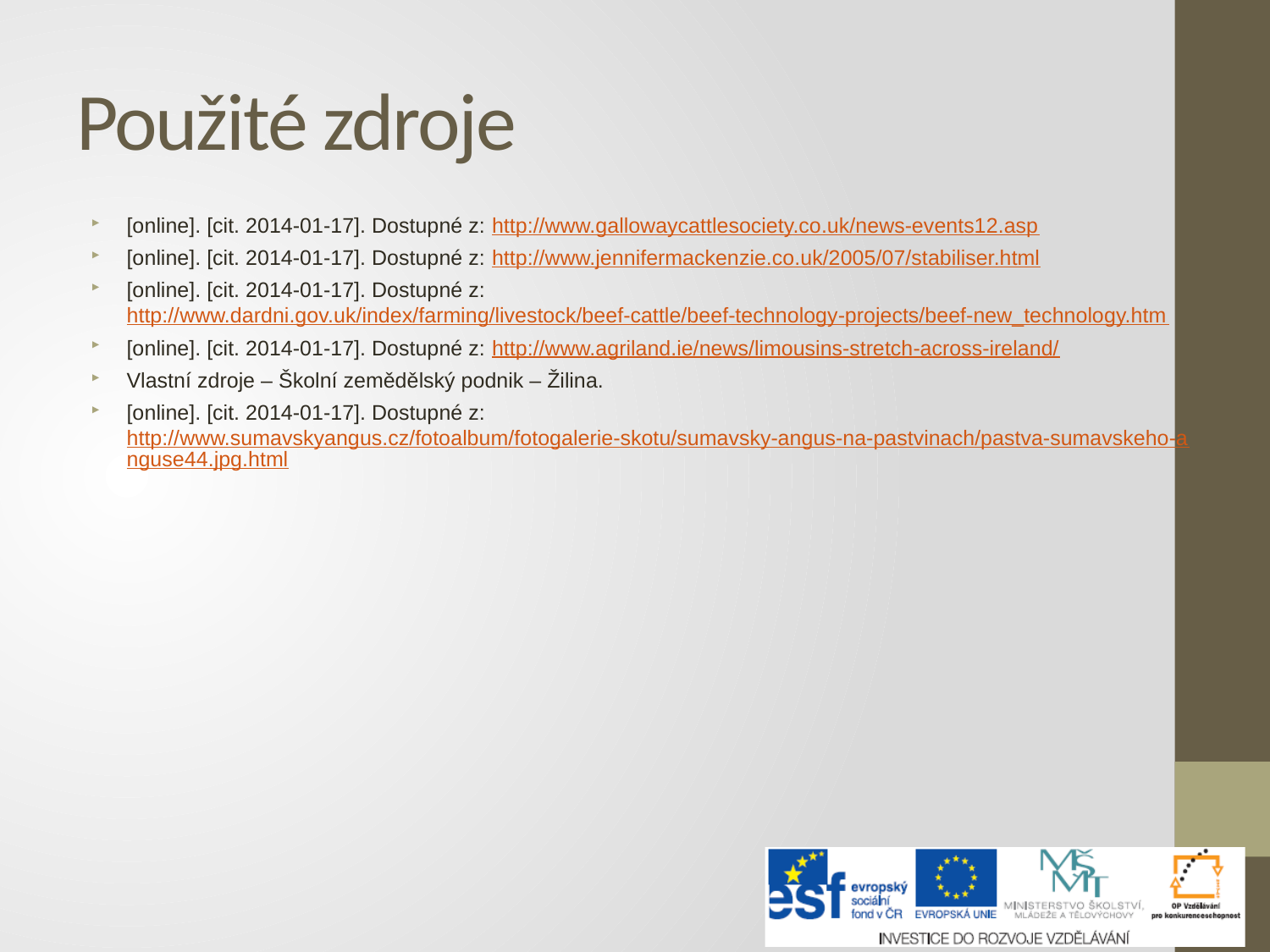

# Použité zdroje
[online]. [cit. 2014-01-17]. Dostupné z: http://www.gallowaycattlesociety.co.uk/news-events12.asp
[online]. [cit. 2014-01-17]. Dostupné z: http://www.jennifermackenzie.co.uk/2005/07/stabiliser.html
[online]. [cit. 2014-01-17]. Dostupné z: http://www.dardni.gov.uk/index/farming/livestock/beef-cattle/beef-technology-projects/beef-new_technology.htm
[online]. [cit. 2014-01-17]. Dostupné z: http://www.agriland.ie/news/limousins-stretch-across-ireland/
Vlastní zdroje – Školní zemědělský podnik – Žilina.
[online]. [cit. 2014-01-17]. Dostupné z: http://www.sumavskyangus.cz/fotoalbum/fotogalerie-skotu/sumavsky-angus-na-pastvinach/pastva-sumavskeho-anguse44.jpg.html